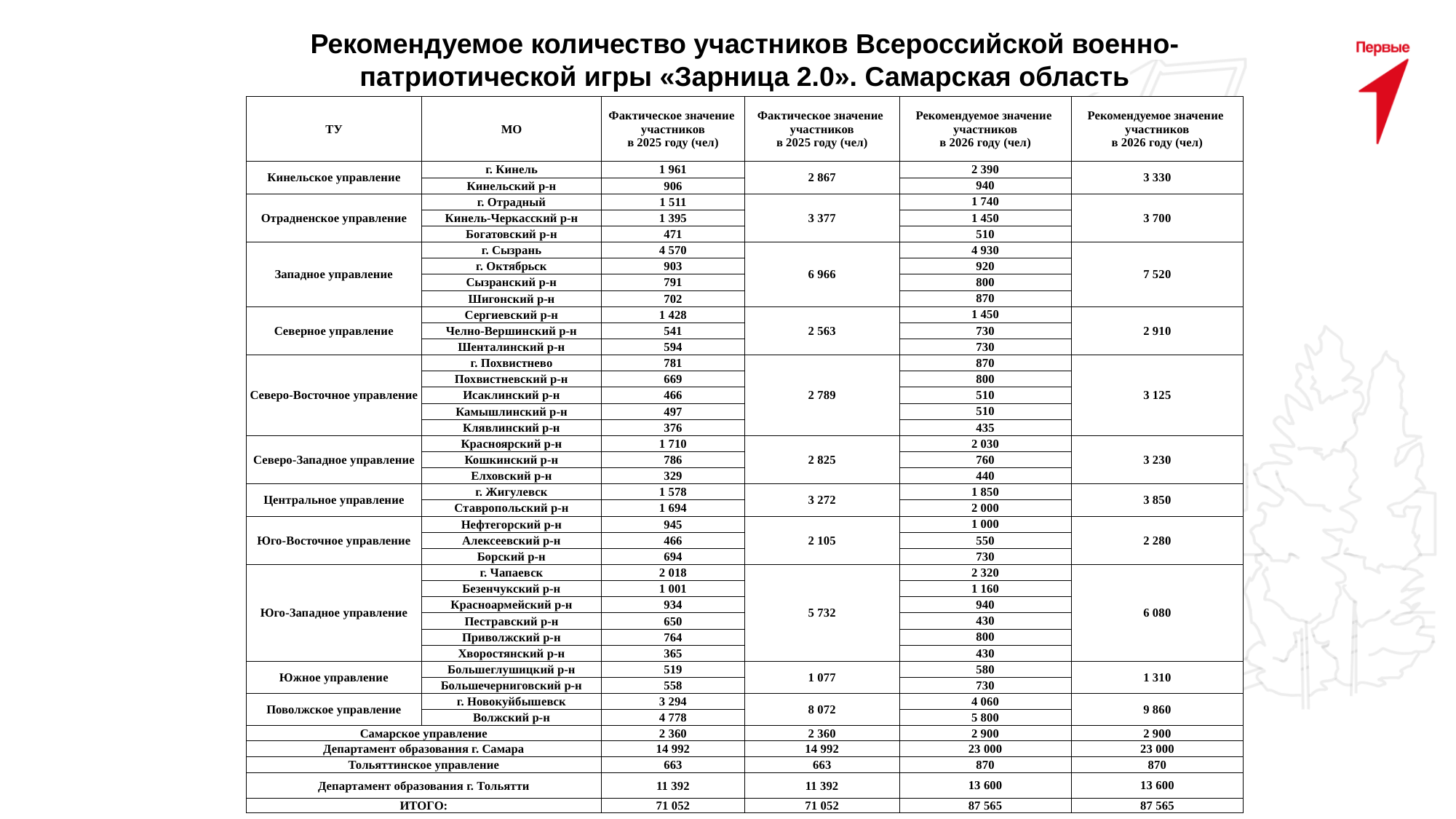

Рекомендуемое количество участников Всероссийской военно-патриотической игры «Зарница 2.0». Самарская область
| ТУ | МО | Фактическое значение участников в 2025 году (чел) | Фактическое значение участников в 2025 году (чел) | Рекомендуемое значение участников в 2026 году (чел) | Рекомендуемое значение участников в 2026 году (чел) |
| --- | --- | --- | --- | --- | --- |
| Кинельское управление | г. Кинель | 1 961 | 2 867 | 2 390 | 3 330 |
|  | Кинельский р-н | 906 |  | 940 |  |
| Отрадненское управление | г. Отрадный | 1 511 | 3 377 | 1 740 | 3 700 |
|  | Кинель-Черкасский р-н | 1 395 |  | 1 450 |  |
|  | Богатовский р-н | 471 |  | 510 |  |
| Западное управление | г. Сызрань | 4 570 | 6 966 | 4 930 | 7 520 |
|  | г. Октябрьск | 903 |  | 920 |  |
|  | Сызранский р-н | 791 |  | 800 |  |
|  | Шигонский р-н | 702 |  | 870 |  |
| Северное управление | Сергиевский р-н | 1 428 | 2 563 | 1 450 | 2 910 |
|  | Челно-Вершинский р-н | 541 |  | 730 |  |
|  | Шенталинский р-н | 594 |  | 730 |  |
| Северо-Восточное управление | г. Похвистнево | 781 | 2 789 | 870 | 3 125 |
|  | Похвистневский р-н | 669 |  | 800 |  |
|  | Исаклинский р-н | 466 |  | 510 |  |
|  | Камышлинский р-н | 497 |  | 510 |  |
|  | Клявлинский р-н | 376 |  | 435 |  |
| Северо-Западное управление | Красноярский р-н | 1 710 | 2 825 | 2 030 | 3 230 |
|  | Кошкинский р-н | 786 |  | 760 |  |
|  | Елховский р-н | 329 |  | 440 |  |
| Центральное управление | г. Жигулевск | 1 578 | 3 272 | 1 850 | 3 850 |
|  | Ставропольский р-н | 1 694 |  | 2 000 |  |
| Юго-Восточное управление | Нефтегорский р-н | 945 | 2 105 | 1 000 | 2 280 |
|  | Алексеевский р-н | 466 |  | 550 |  |
|  | Борский р-н | 694 |  | 730 |  |
| Юго-Западное управление | г. Чапаевск | 2 018 | 5 732 | 2 320 | 6 080 |
|  | Безенчукский р-н | 1 001 |  | 1 160 |  |
|  | Красноармейский р-н | 934 |  | 940 |  |
|  | Пестравский р-н | 650 |  | 430 |  |
|  | Приволжский р-н | 764 |  | 800 |  |
|  | Хворостянский р-н | 365 |  | 430 |  |
| Южное управление | Большеглушицкий р-н | 519 | 1 077 | 580 | 1 310 |
|  | Большечерниговский р-н | 558 |  | 730 |  |
| Поволжское управление | г. Новокуйбышевск | 3 294 | 8 072 | 4 060 | 9 860 |
|  | Волжский р-н | 4 778 |  | 5 800 |  |
| Самарское управление |  | 2 360 | 2 360 | 2 900 | 2 900 |
| Департамент образования г. Самара |  | 14 992 | 14 992 | 23 000 | 23 000 |
| Тольяттинское управление |  | 663 | 663 | 870 | 870 |
| Департамент образования г. Тольятти |  | 11 392 | 11 392 | 13 600 | 13 600 |
| ИТОГО: |  | 71 052 | 71 052 | 87 565 | 87 565 |